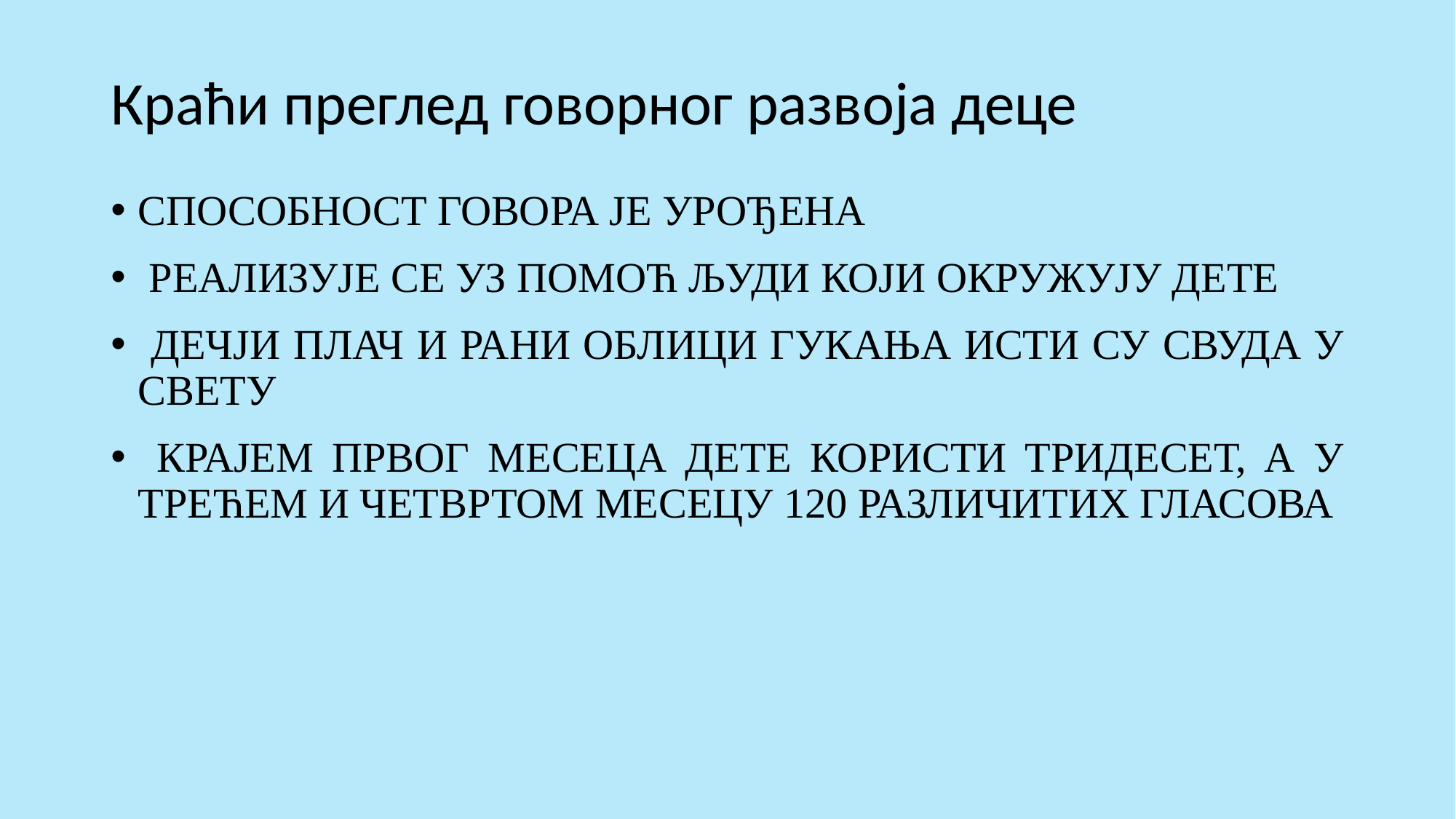

# Краћи преглед говорног развоја деце
СПОСОБНОСТ ГОВОРА ЈЕ УРОЂЕНА
 РЕАЛИЗУЈЕ СЕ УЗ ПОМОЋ ЉУДИ КОЈИ ОКРУЖУЈУ ДЕТЕ
 ДЕЧЈИ ПЛАЧ И РАНИ ОБЛИЦИ ГУКАЊА ИСТИ СУ СВУДА У СВЕТУ
 КРАЈЕМ ПРВОГ МЕСЕЦА ДЕТЕ КОРИСТИ ТРИДЕСЕТ, А У ТРЕЋЕМ И ЧЕТВРТОМ МЕСЕЦУ 120 РАЗЛИЧИТИХ ГЛАСОВА